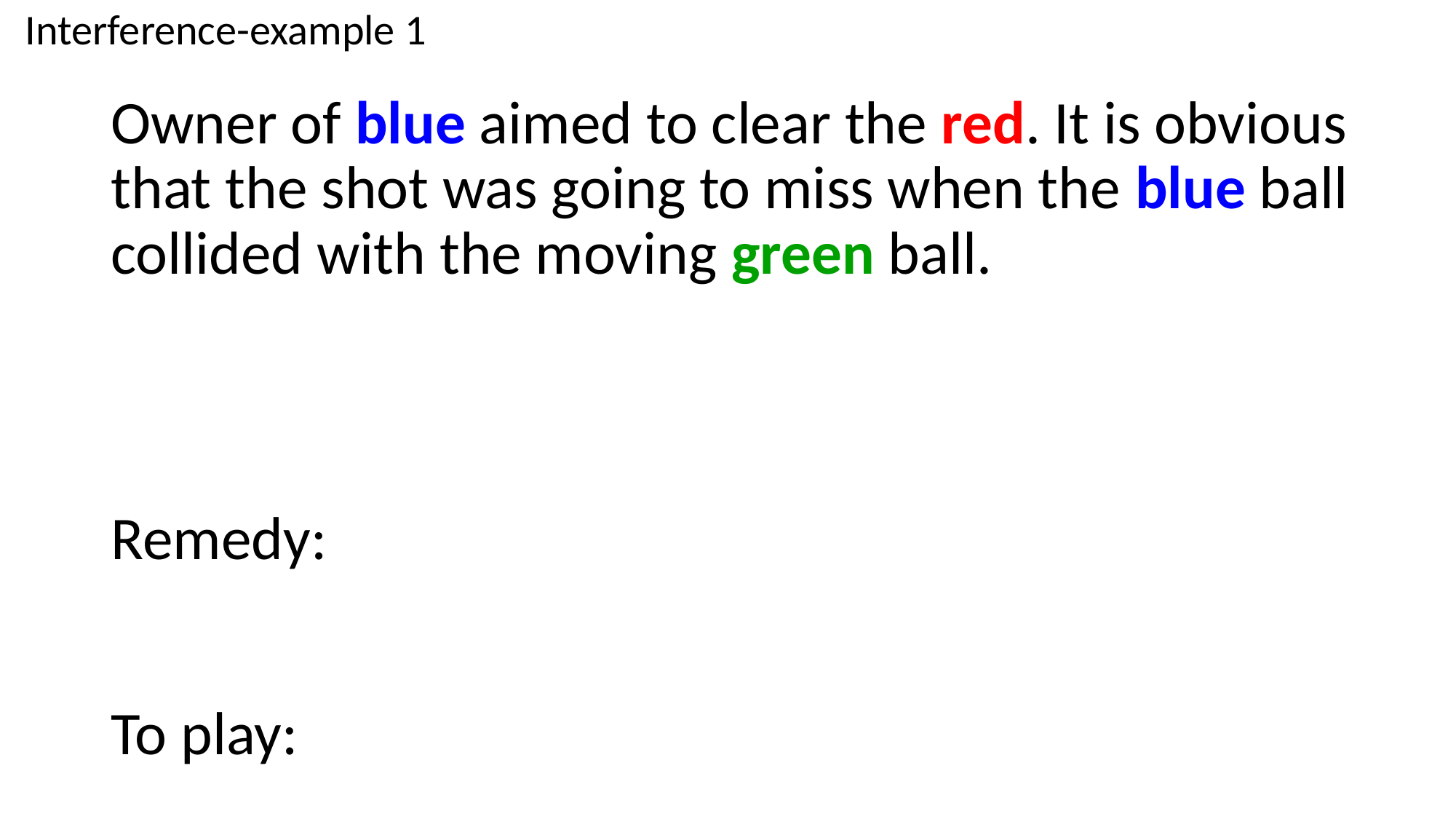

Interference-example 1
Owner of blue aimed to clear the red. It is obvious that the shot was going to miss when the blue ball collided with the moving green ball.

Remedy: The blue ball is placed where it would have stopped if there had been no interference. Same rule applies to green.
To play:	Red